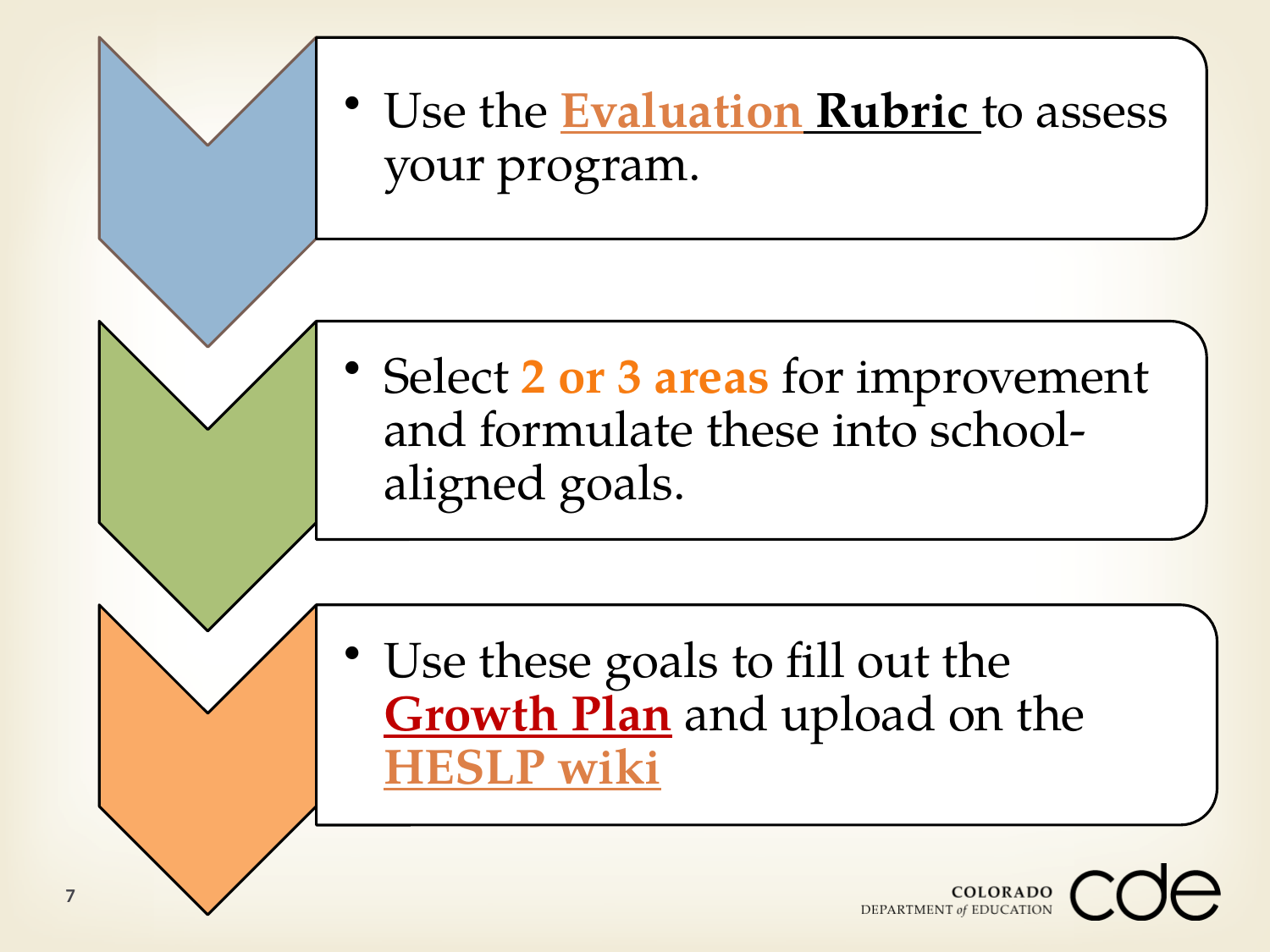

Use the Evaluation Rubric to assess your program.

Select 2 or 3 areas for improvement and formulate these into school-aligned goals.

Use these goals to fill out the Growth Plan and upload on the HESLP wiki

7